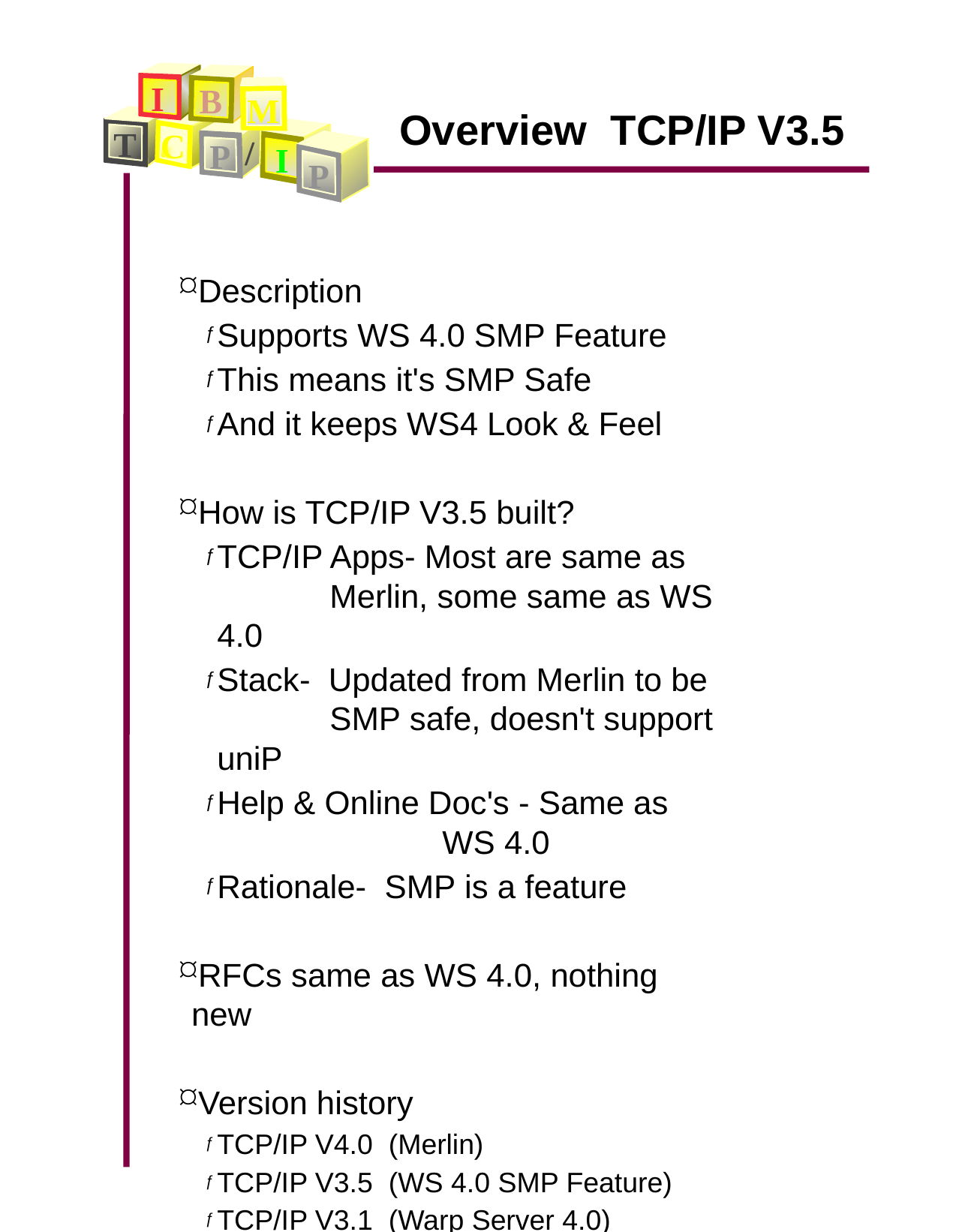

Overview  TCP/IP V3.5

I

B

M

T
C

/

P

I

P

Description
Supports WS 4.0 SMP Feature
This means it's SMP Safe
And it keeps WS4 Look & Feel

How is TCP/IP V3.5 built?
TCP/IP Apps- Most are same as          	Merlin, some same as WS 4.0
Stack-  Updated from Merlin to be     	SMP safe, doesn't support uniP
Help & Online Doc's - Same as 		WS 4.0
Rationale-  SMP is a feature

RFCs same as WS 4.0, nothing new

Version history
TCP/IP V4.0  (Merlin)
TCP/IP V3.5  (WS 4.0 SMP Feature)
TCP/IP V3.1  (Warp Server 4.0)
TCP/IP V3.0  (Warp Connect 3.0)